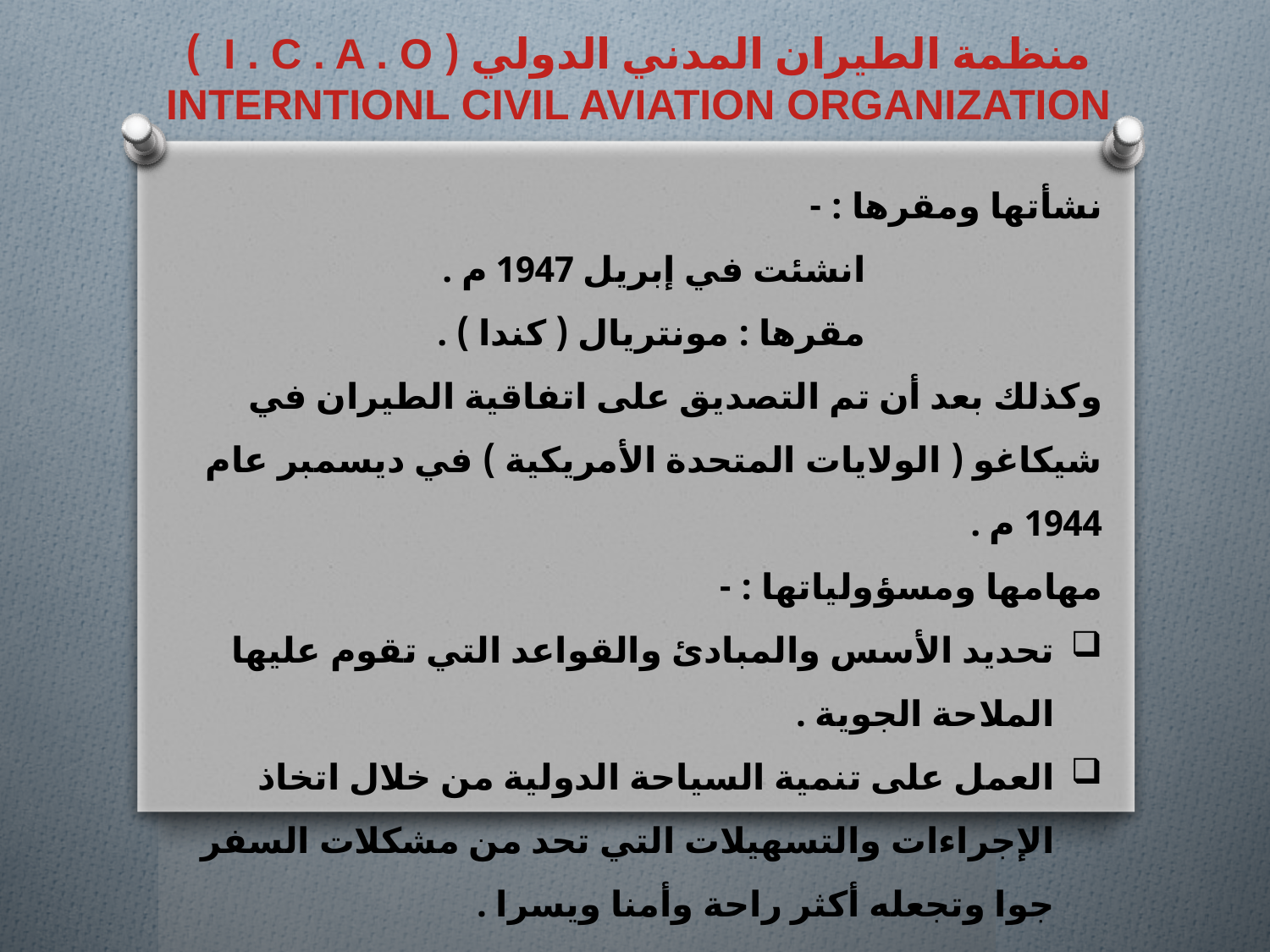

منظمة الطيران المدني الدولي ( I . C . A . O  )
INTERNTIONL CIVIL AVIATION ORGANIZATION
نشأتها ومقرها : -
                          انشئت في إبريل 1947 م .
                          مقرها : مونتريال ( كندا ) .
وكذلك بعد أن تم التصديق على اتفاقية الطيران في شيكاغو ( الولايات المتحدة الأمريكية ) في ديسمبر عام 1944 م .
مهامها ومسؤولياتها : -
تحديد الأسس والمبادئ والقواعد التي تقوم عليها الملاحة الجوية .
العمل على تنمية السياحة الدولية من خلال اتخاذ الإجراءات والتسهيلات التي تحد من مشكلات السفر جوا وتجعله أكثر راحة وأمنا ويسرا .